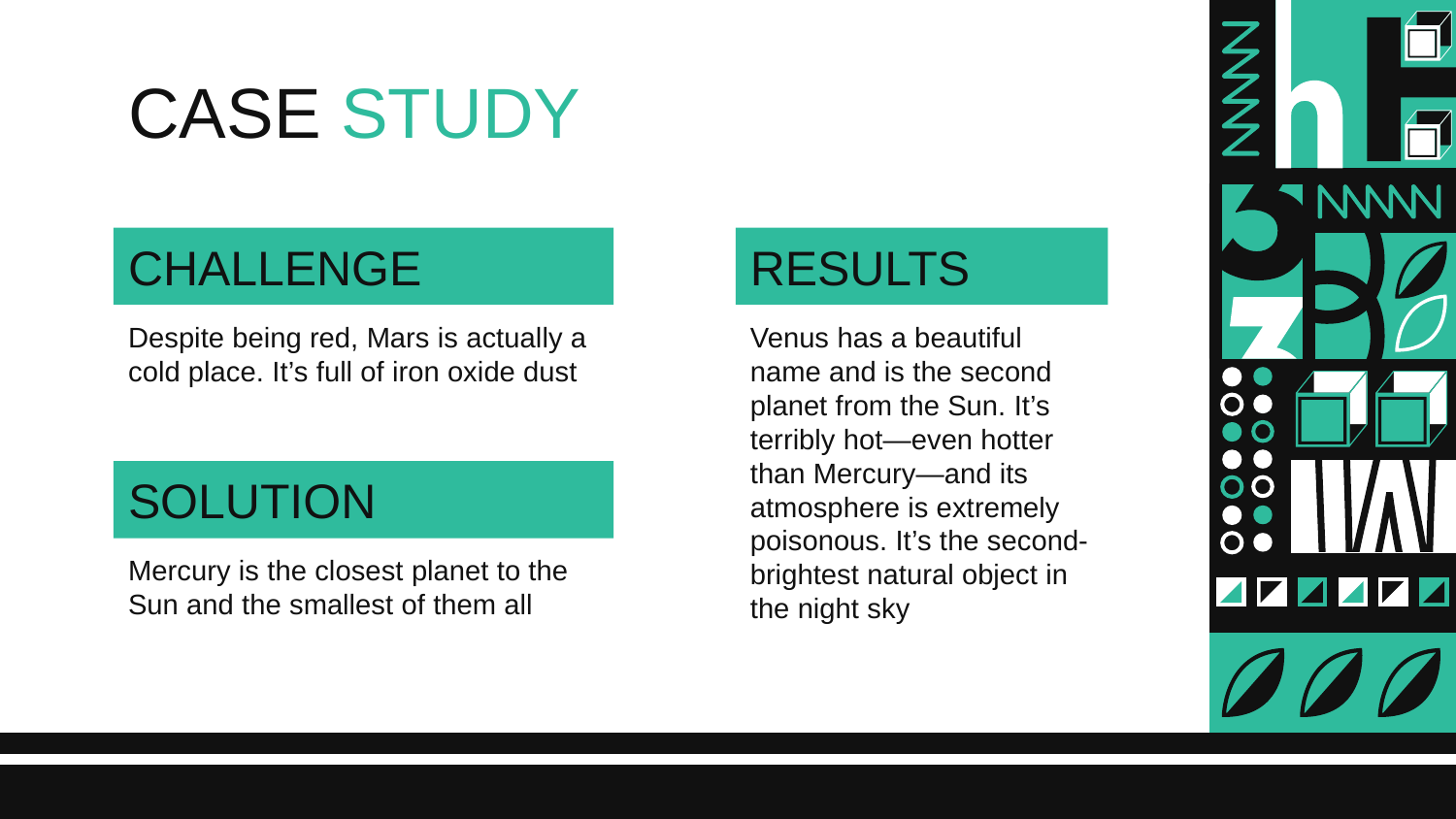

# CASE STUDY
CHALLENGE
RESULTS
Despite being red, Mars is actually a cold place. It’s full of iron oxide dust
Venus has a beautiful name and is the second planet from the Sun. It’s terribly hot—even hotter than Mercury—and its atmosphere is extremely poisonous. It’s the second-brightest natural object in the night sky
SOLUTION
Mercury is the closest planet to the Sun and the smallest of them all